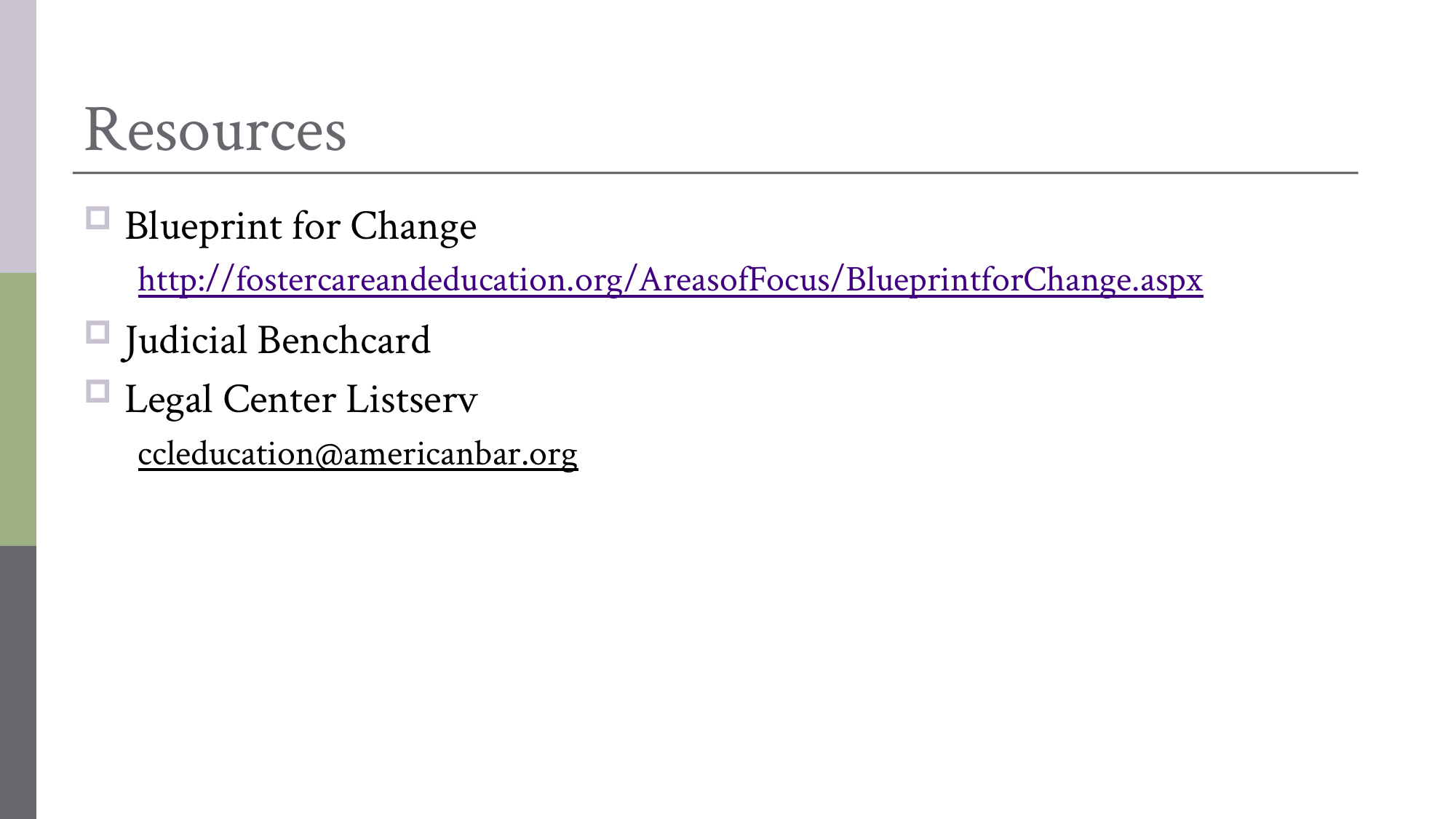

# Resources
Blueprint for Change
http://fostercareandeducation.org/AreasofFocus/BlueprintforChange.aspx
Judicial Benchcard
Legal Center Listserv
ccleducation@americanbar.org